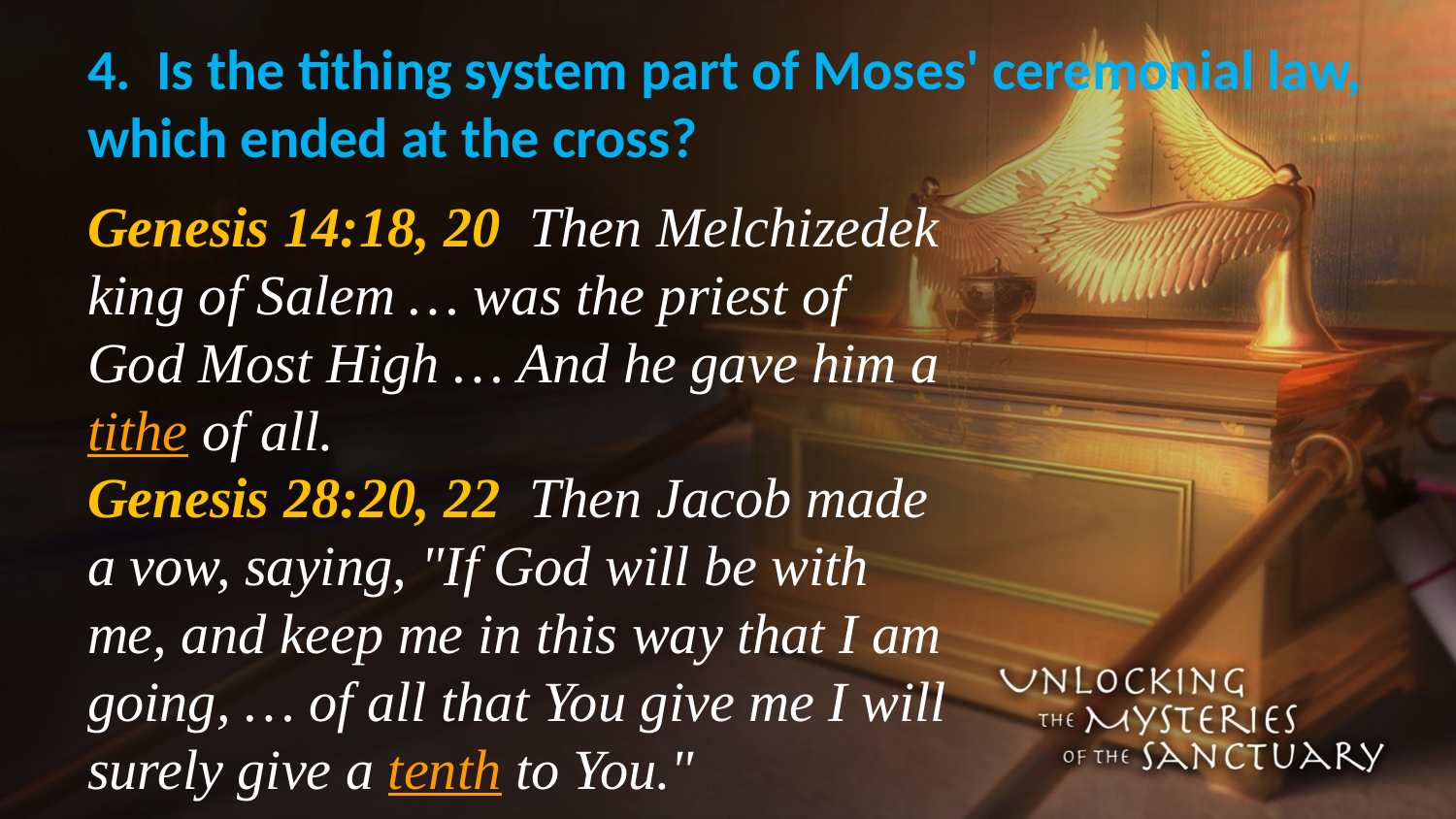

# 4.  Is the tithing system part of Moses' ceremonial law, which ended at the cross?
Genesis 14:18, 20  Then Melchizedek king of Salem … was the priest of God Most High … And he gave him a tithe of all.
Genesis 28:20, 22  Then Jacob made a vow, saying, "If God will be with me, and keep me in this way that I am going, … of all that You give me I will surely give a tenth to You."